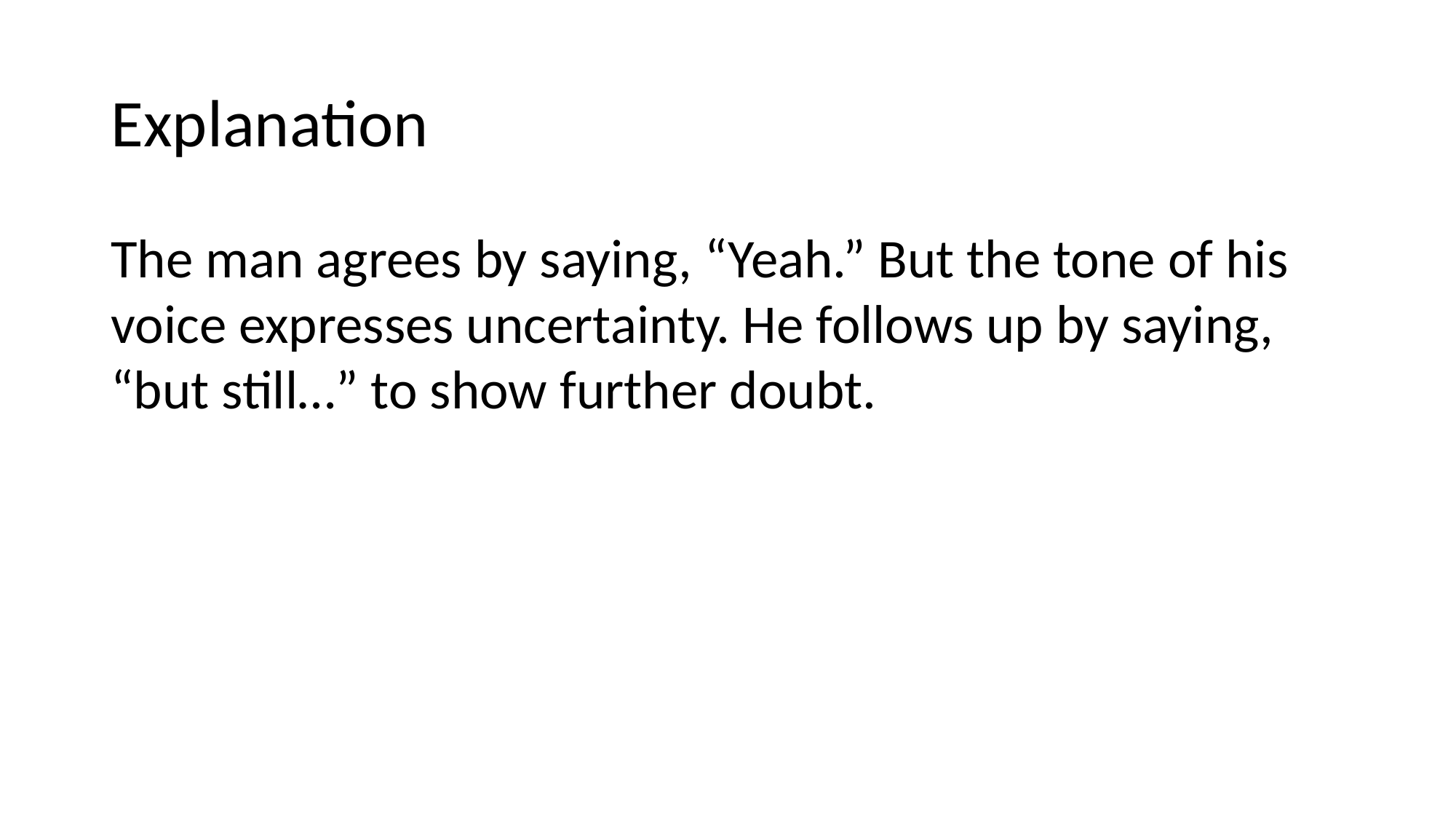

# Explanation
The man agrees by saying, “Yeah.” But the tone of his voice expresses uncertainty. He follows up by saying, “but still…” to show further doubt.